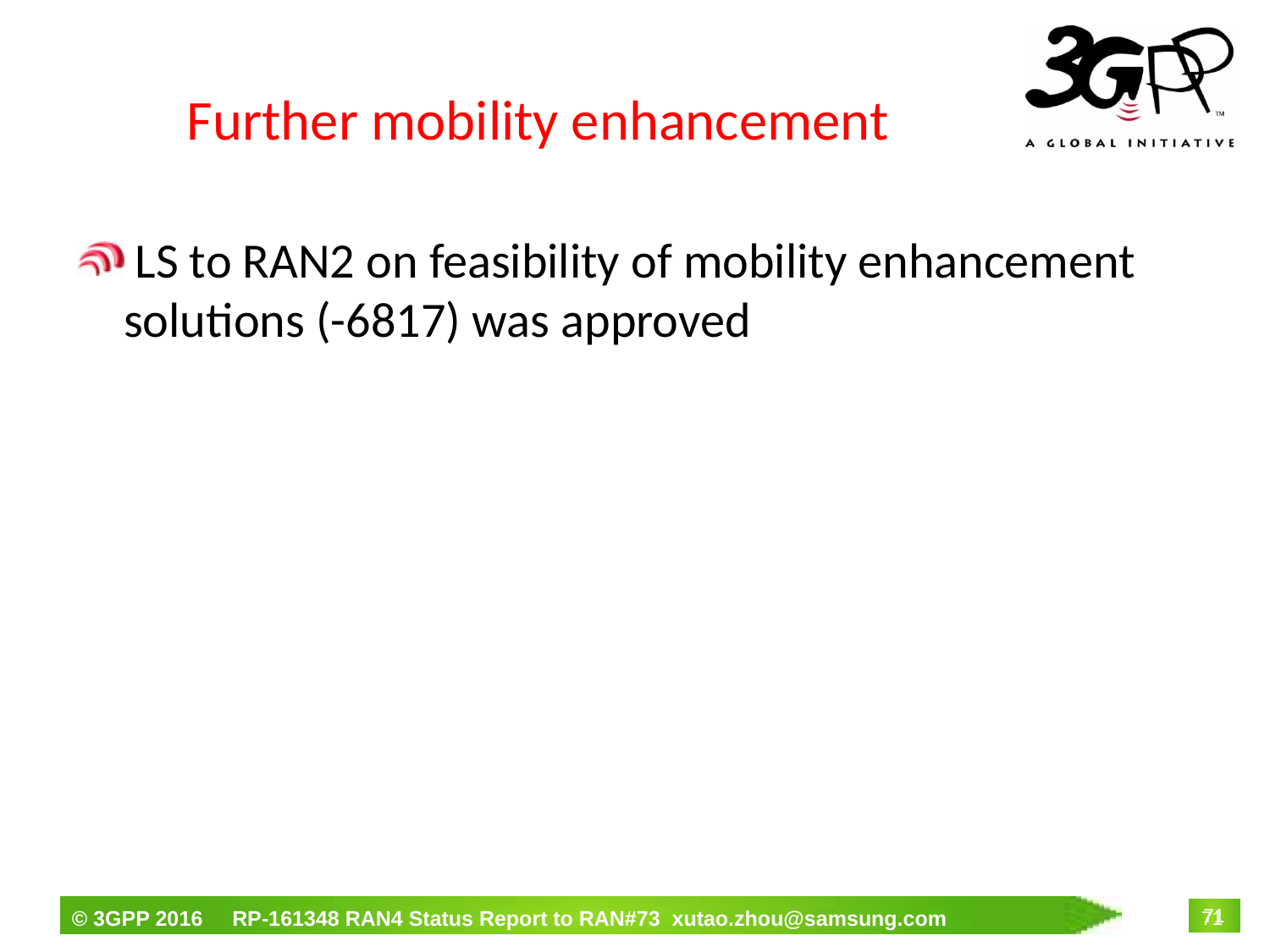

# Further mobility enhancement
 LS to RAN2 on feasibility of mobility enhancement solutions (-6817) was approved

71